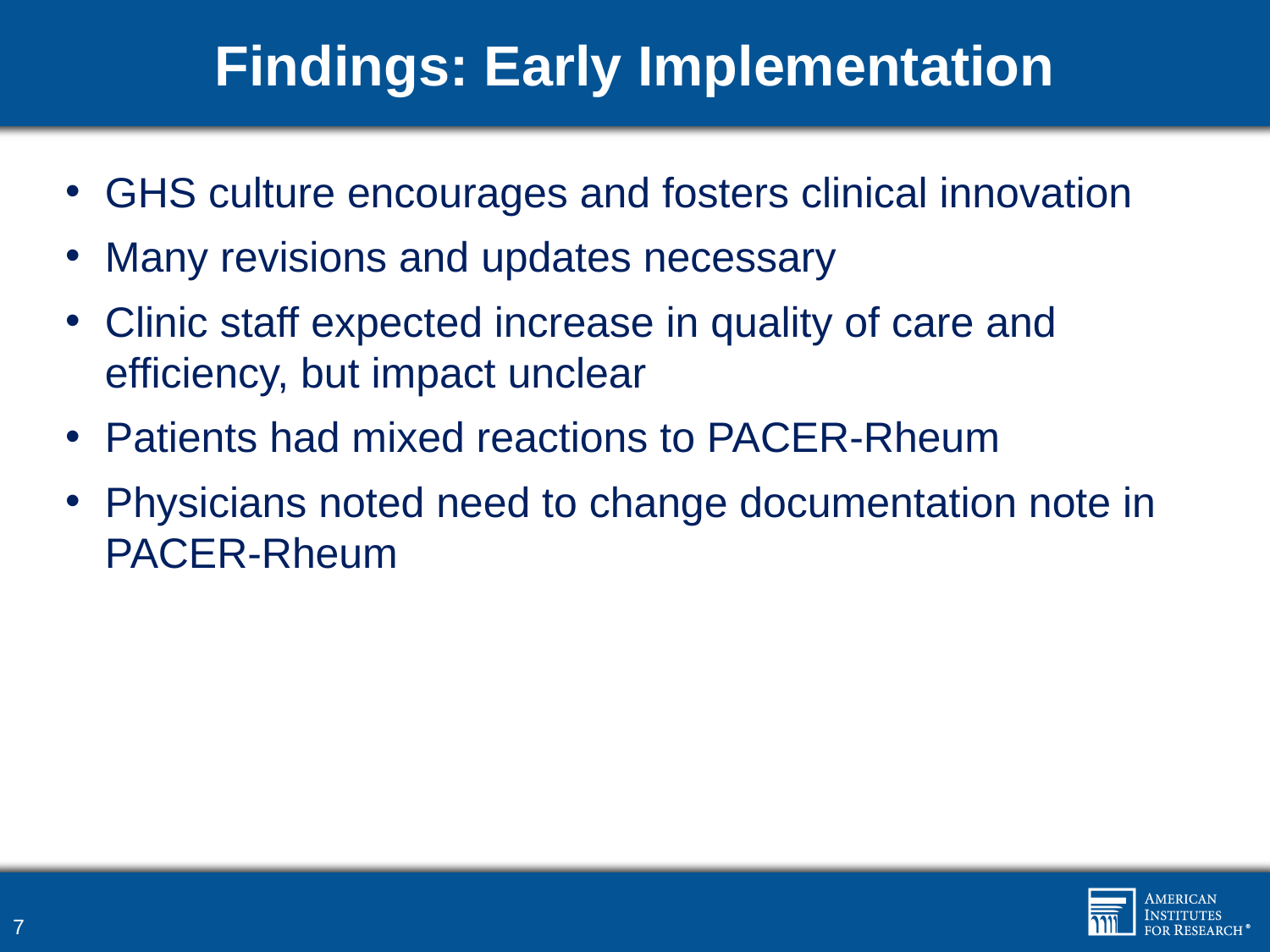

# Findings: Early Implementation
GHS culture encourages and fosters clinical innovation
Many revisions and updates necessary
Clinic staff expected increase in quality of care and efficiency, but impact unclear
Patients had mixed reactions to PACER-Rheum
Physicians noted need to change documentation note in PACER-Rheum
7